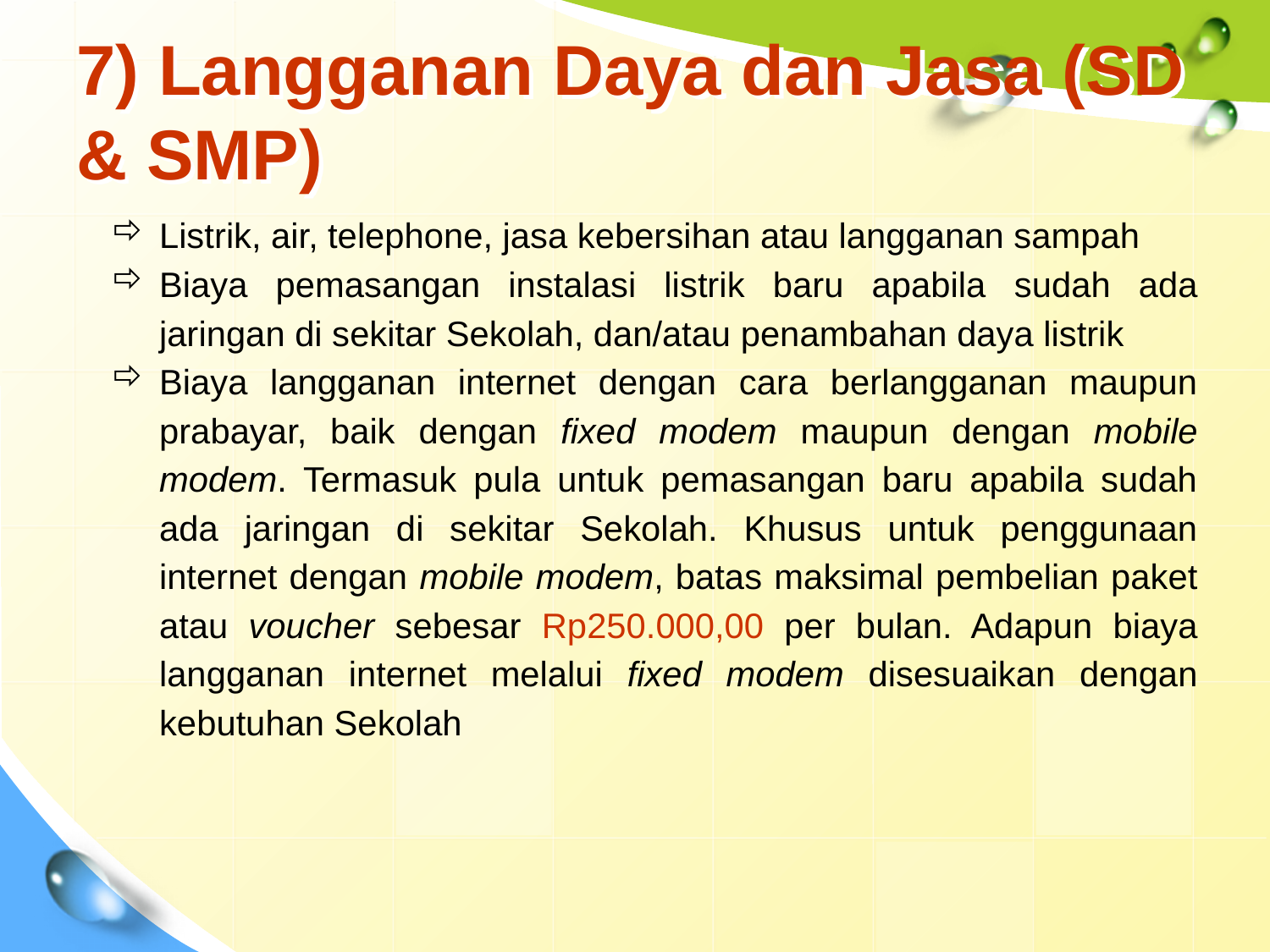

# 7) Langganan Daya dan Jasa (SD & SMP)
Listrik, air, telephone, jasa kebersihan atau langganan sampah
Biaya pemasangan instalasi listrik baru apabila sudah ada jaringan di sekitar Sekolah, dan/atau penambahan daya listrik
Biaya langganan internet dengan cara berlangganan maupun prabayar, baik dengan fixed modem maupun dengan mobile modem. Termasuk pula untuk pemasangan baru apabila sudah ada jaringan di sekitar Sekolah. Khusus untuk penggunaan internet dengan mobile modem, batas maksimal pembelian paket atau voucher sebesar Rp250.000,00 per bulan. Adapun biaya langganan internet melalui fixed modem disesuaikan dengan kebutuhan Sekolah